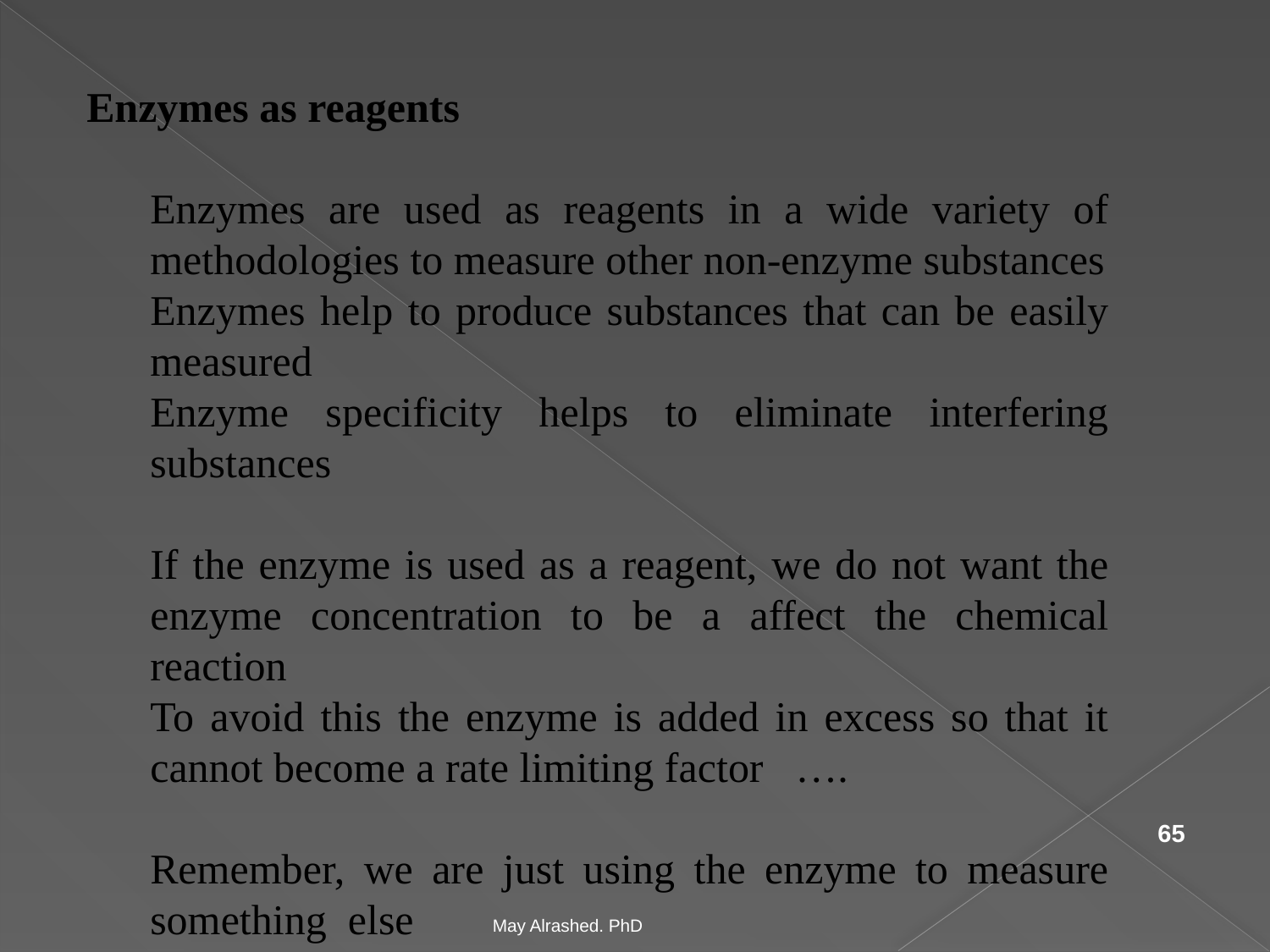

Enzymes as reagents

Enzymes are used as reagents in a wide variety of methodologies to measure other non-enzyme substances
Enzymes help to produce substances that can be easily measured
Enzyme specificity helps to eliminate interfering substances

If the enzyme is used as a reagent, we do not want the enzyme concentration to be a affect the chemical reaction
To avoid this the enzyme is added in excess so that it cannot become a rate limiting factor   ….

Remember, we are just using the enzyme to measure something  else
65
May Alrashed. PhD